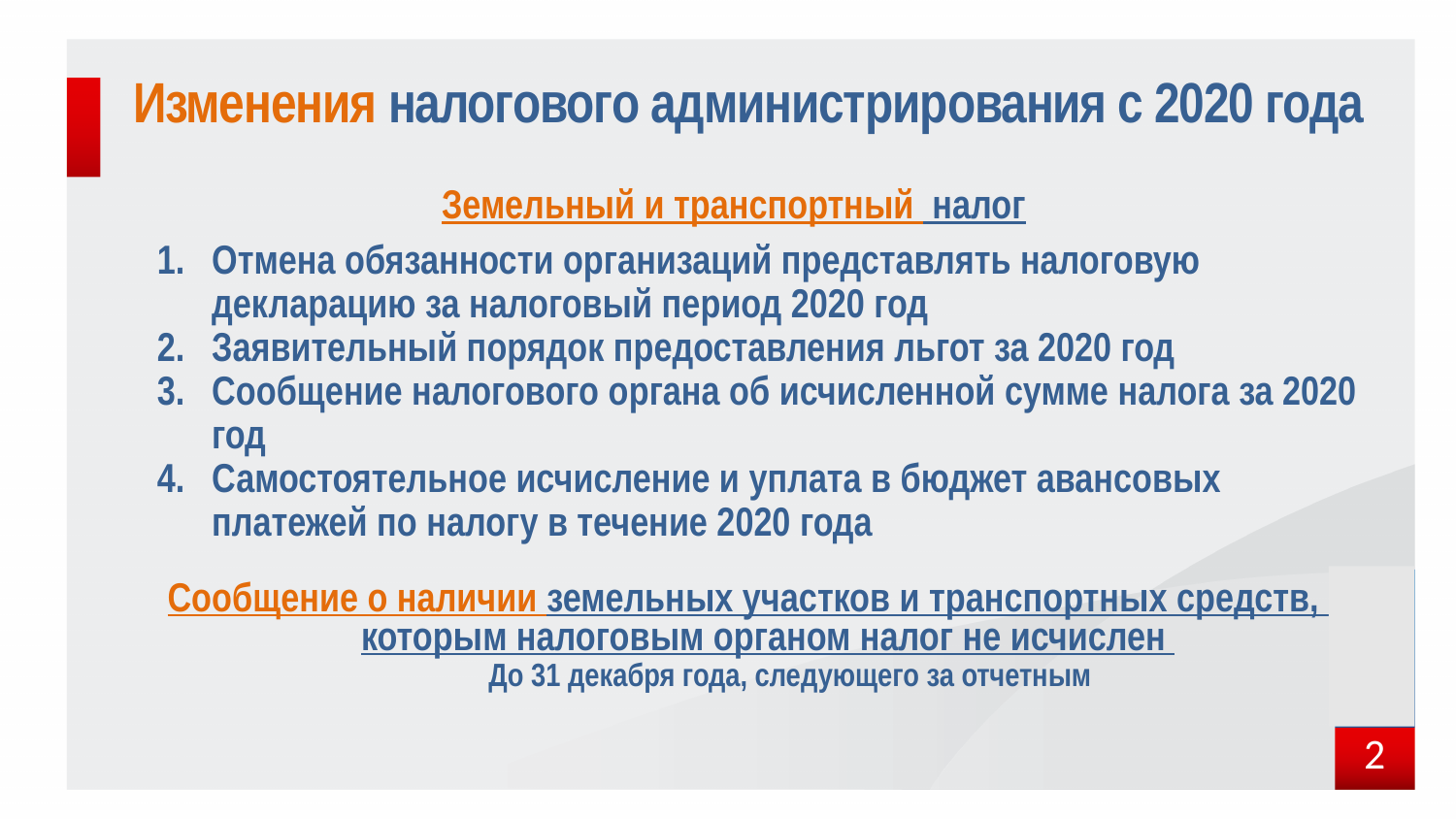

# Изменения налогового администрирования с 2020 года
Земельный и транспортный  налог
Отмена обязанности организаций представлять налоговую декларацию за налоговый период 2020 год
Заявительный порядок предоставления льгот за 2020 год
Сообщение налогового органа об исчисленной сумме налога за 2020 год
Самостоятельное исчисление и уплата в бюджет авансовых платежей по налогу в течение 2020 года

Сообщение о наличии земельных участков и транспортных средств, по которым налоговым органом налог не исчислен

 До 31 декабря года, следующего за отчетным

2